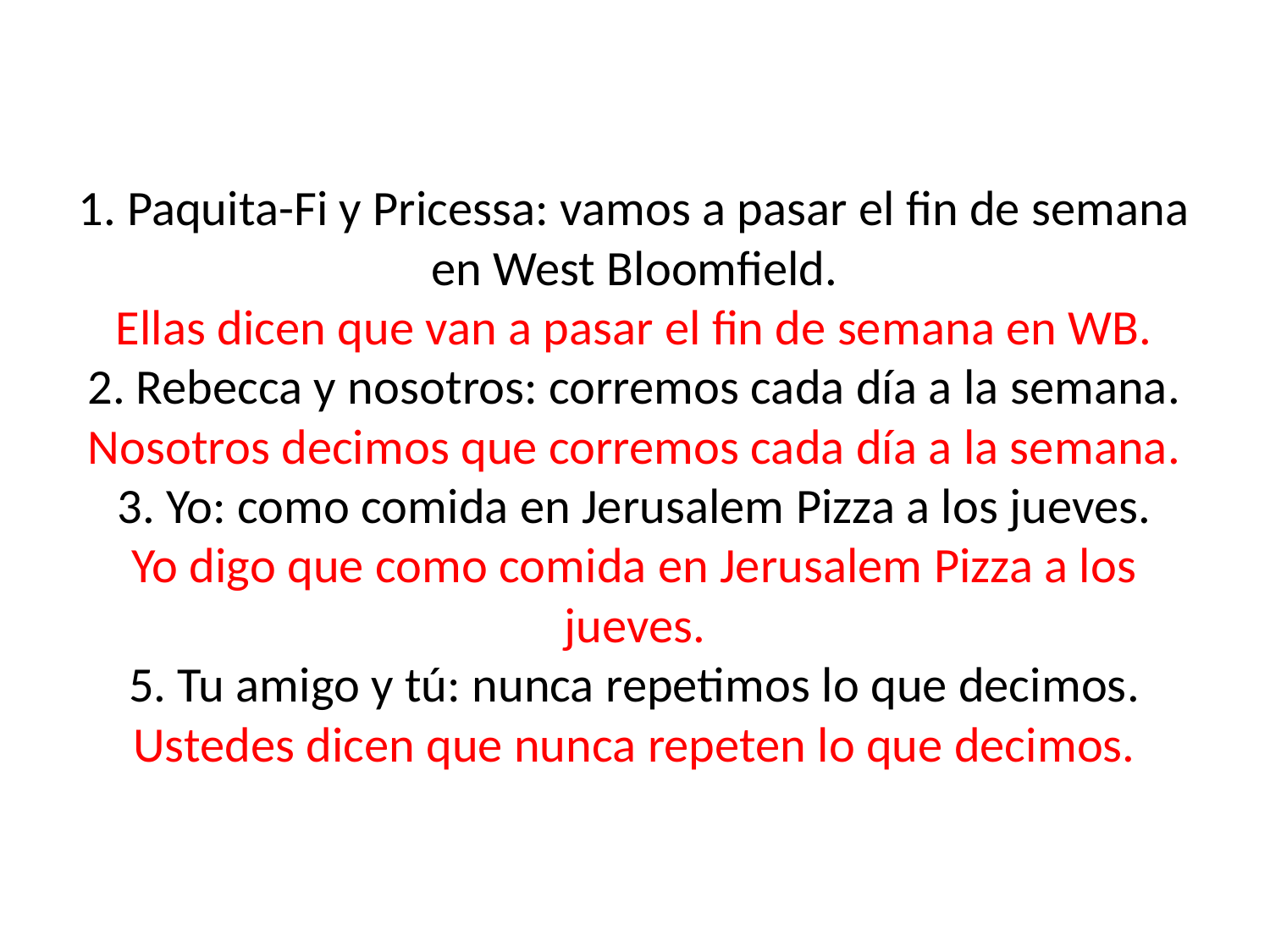

# 1. Paquita-Fi y Pricessa: vamos a pasar el fin de semana en West Bloomfield. Ellas dicen que van a pasar el fin de semana en WB. 2. Rebecca y nosotros: corremos cada día a la semana. Nosotros decimos que corremos cada día a la semana. 3. Yo: como comida en Jerusalem Pizza a los jueves. Yo digo que como comida en Jerusalem Pizza a los jueves. 5. Tu amigo y tú: nunca repetimos lo que decimos. Ustedes dicen que nunca repeten lo que decimos.